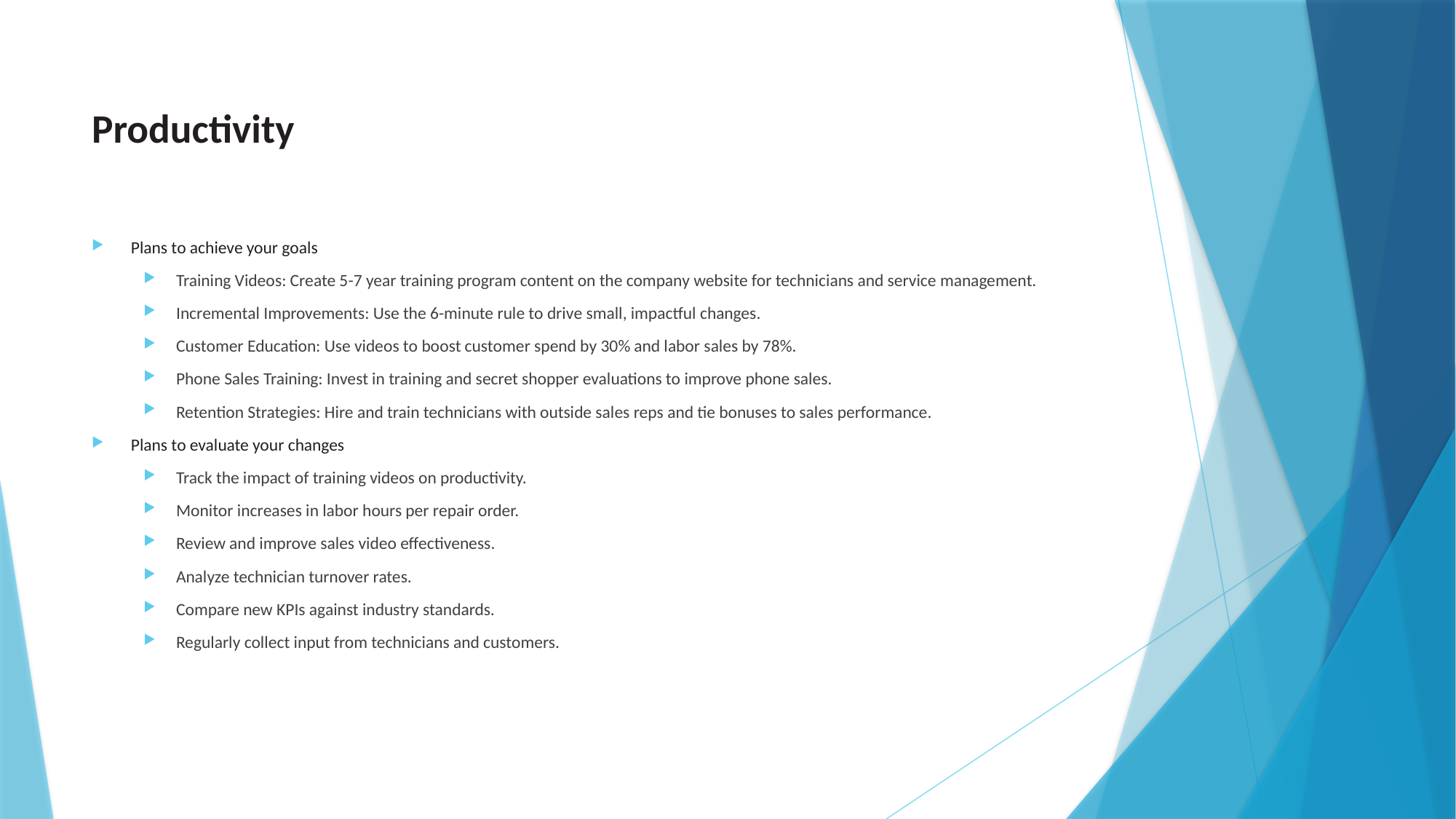

# Productivity

Plans to achieve your goals
Training Videos: Create 5-7 year training program content on the company website for technicians and service management.
Incremental Improvements: Use the 6-minute rule to drive small, impactful changes.
Customer Education: Use videos to boost customer spend by 30% and labor sales by 78%.
Phone Sales Training: Invest in training and secret shopper evaluations to improve phone sales.
Retention Strategies: Hire and train technicians with outside sales reps and tie bonuses to sales performance.
Plans to evaluate your changes
Track the impact of training videos on productivity.
Monitor increases in labor hours per repair order.
Review and improve sales video effectiveness.
Analyze technician turnover rates.
Compare new KPIs against industry standards.
Regularly collect input from technicians and customers.